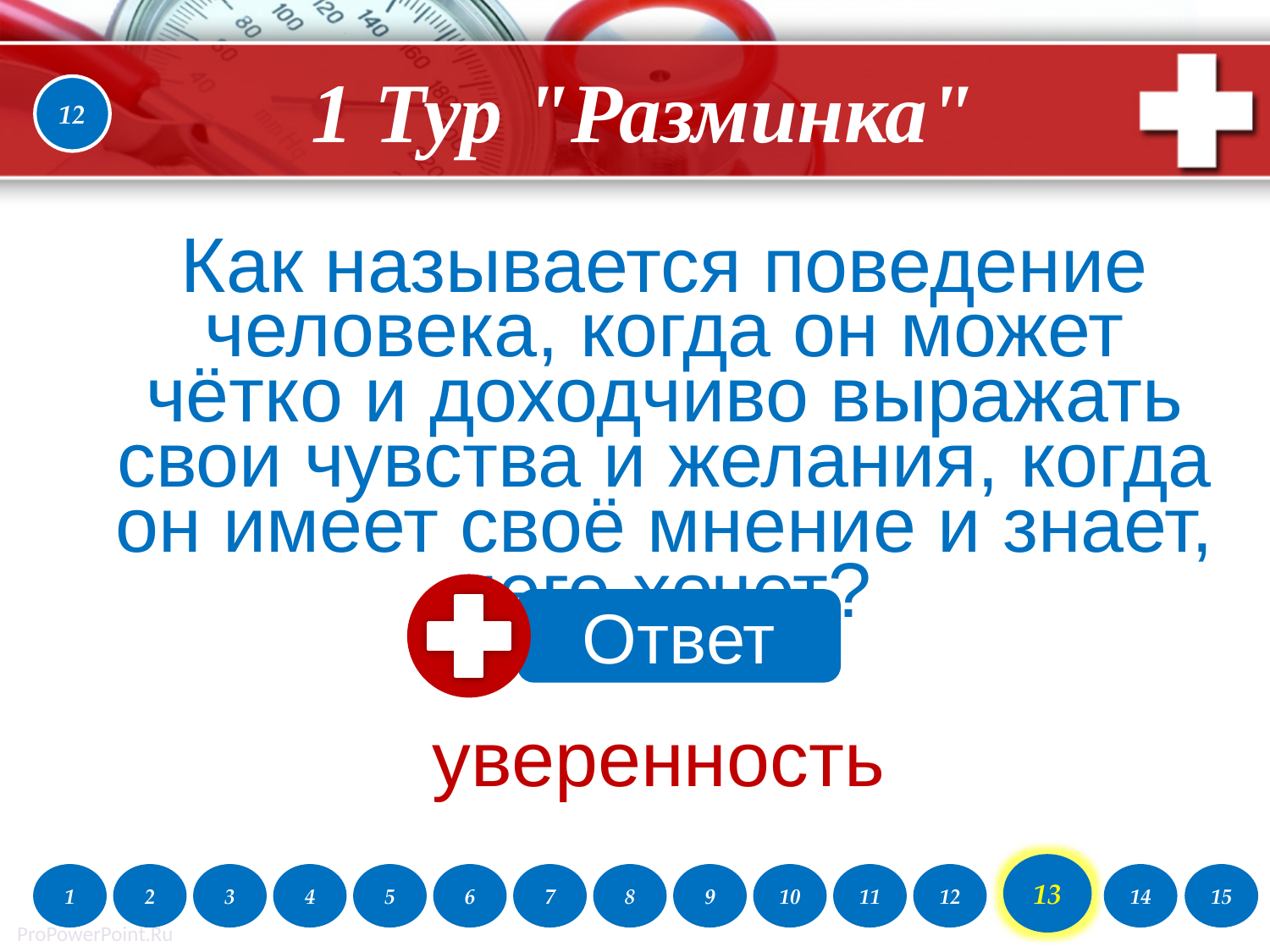

1 Тур "Разминка"
12
Как называется поведение человека, когда он может чётко и доходчиво выражать свои чувства и желания, когда он имеет своё мнение и знает, чего хочет?

Ответ
уверенность
13
1
2
3
4
5
6
7
8
9
10
11
12
14
15